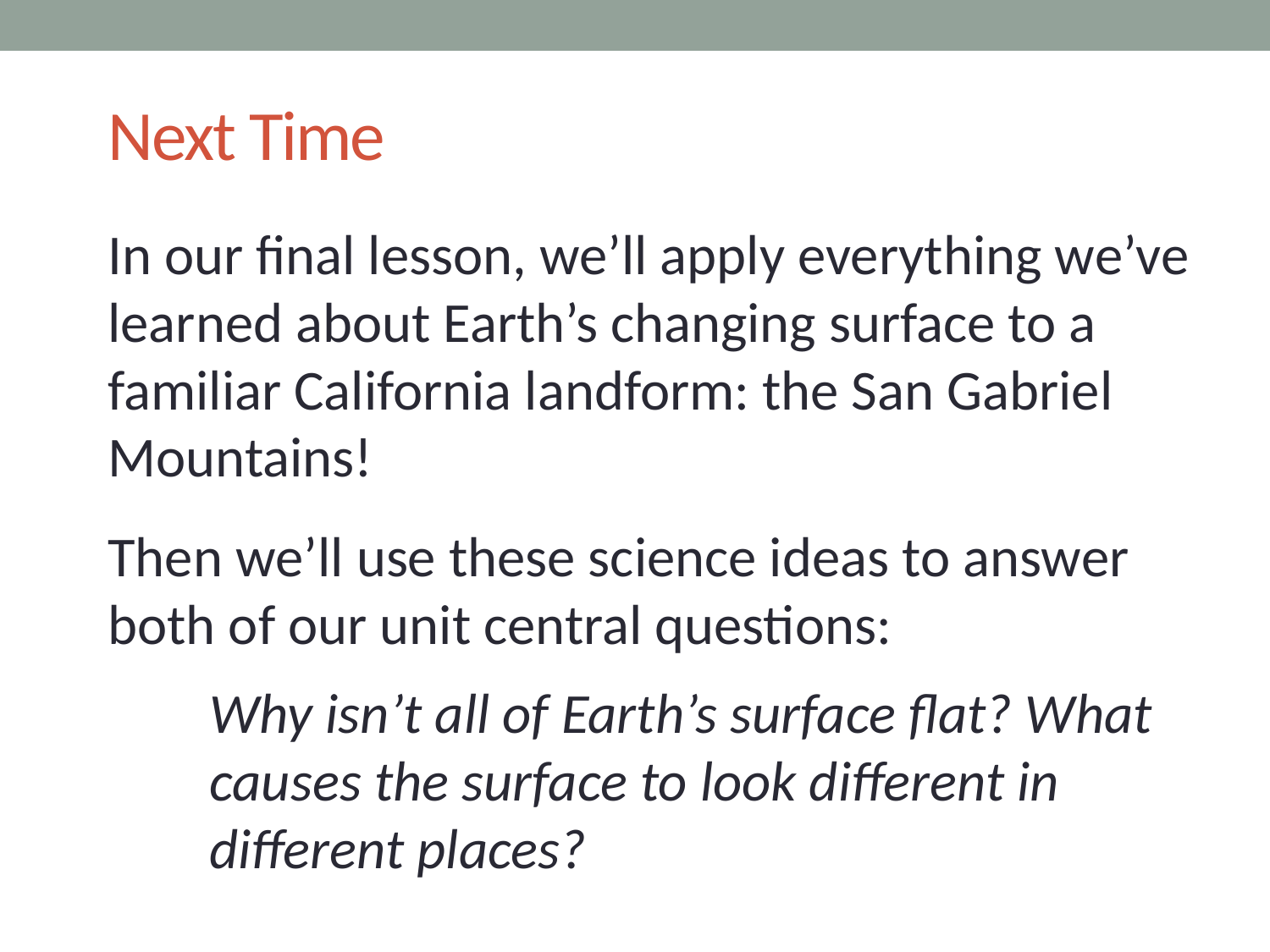

# Next Time
In our final lesson, we’ll apply everything we’ve learned about Earth’s changing surface to a familiar California landform: the San Gabriel Mountains!
Then we’ll use these science ideas to answer both of our unit central questions:
Why isn’t all of Earth’s surface flat? What causes the surface to look different in different places?